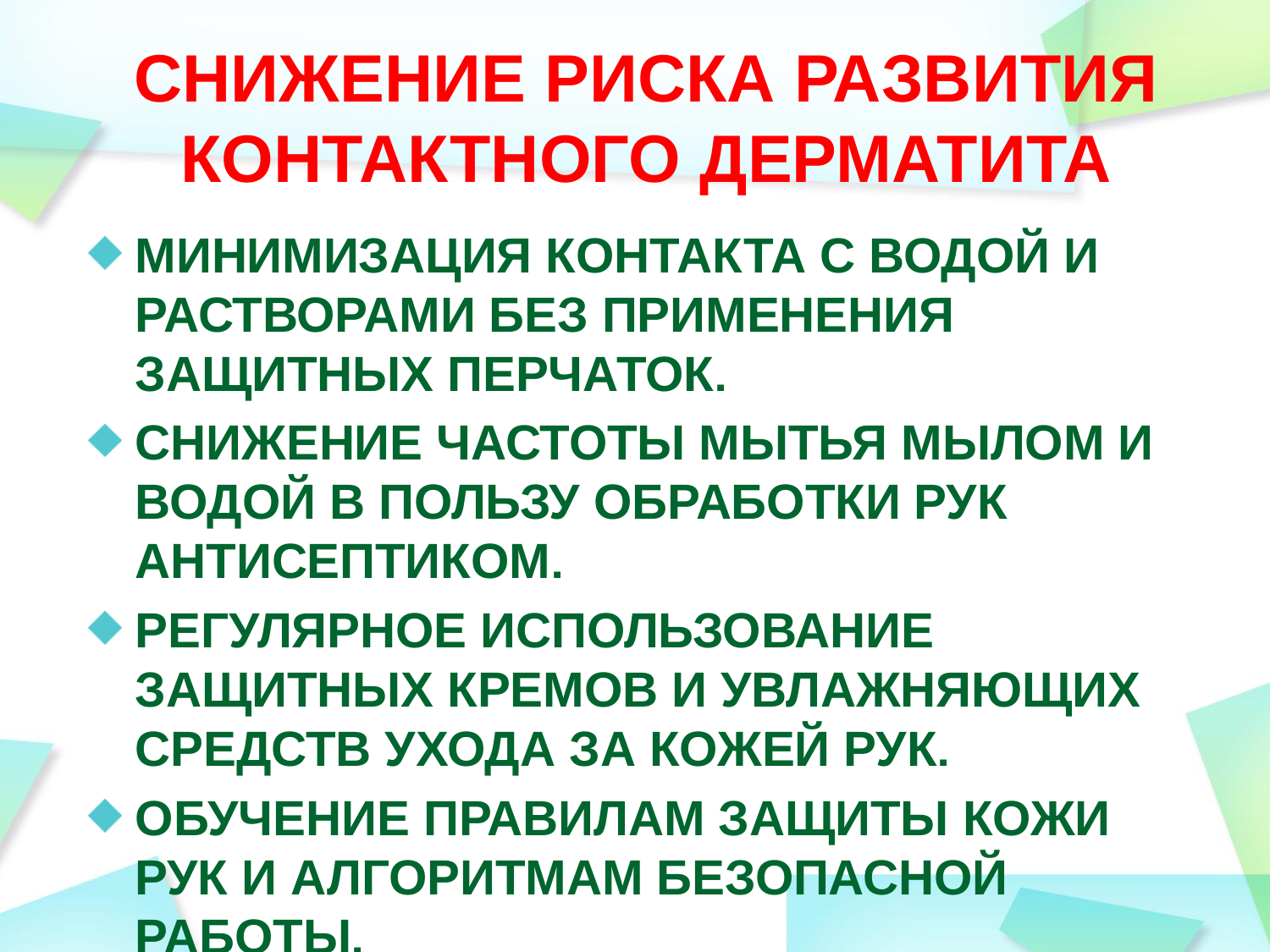

# СНИЖЕНИЕ РИСКА РАЗВИТИЯ КОНТАКТНОГО ДЕРМАТИТА
МИНИМИЗАЦИЯ КОНТАКТА С ВОДОЙ И РАСТВОРАМИ БЕЗ ПРИМЕНЕНИЯ ЗАЩИТНЫХ ПЕРЧАТОК.
СНИЖЕНИЕ ЧАСТОТЫ МЫТЬЯ МЫЛОМ И ВОДОЙ В ПОЛЬЗУ ОБРАБОТКИ РУК АНТИСЕПТИКОМ.
РЕГУЛЯРНОЕ ИСПОЛЬЗОВАНИЕ ЗАЩИТНЫХ КРЕМОВ И УВЛАЖНЯЮЩИХ СРЕДСТВ УХОДА ЗА КОЖЕЙ РУК.
ОБУЧЕНИЕ ПРАВИЛАМ ЗАЩИТЫ КОЖИ РУК И АЛГОРИТМАМ БЕЗОПАСНОЙ РАБОТЫ.